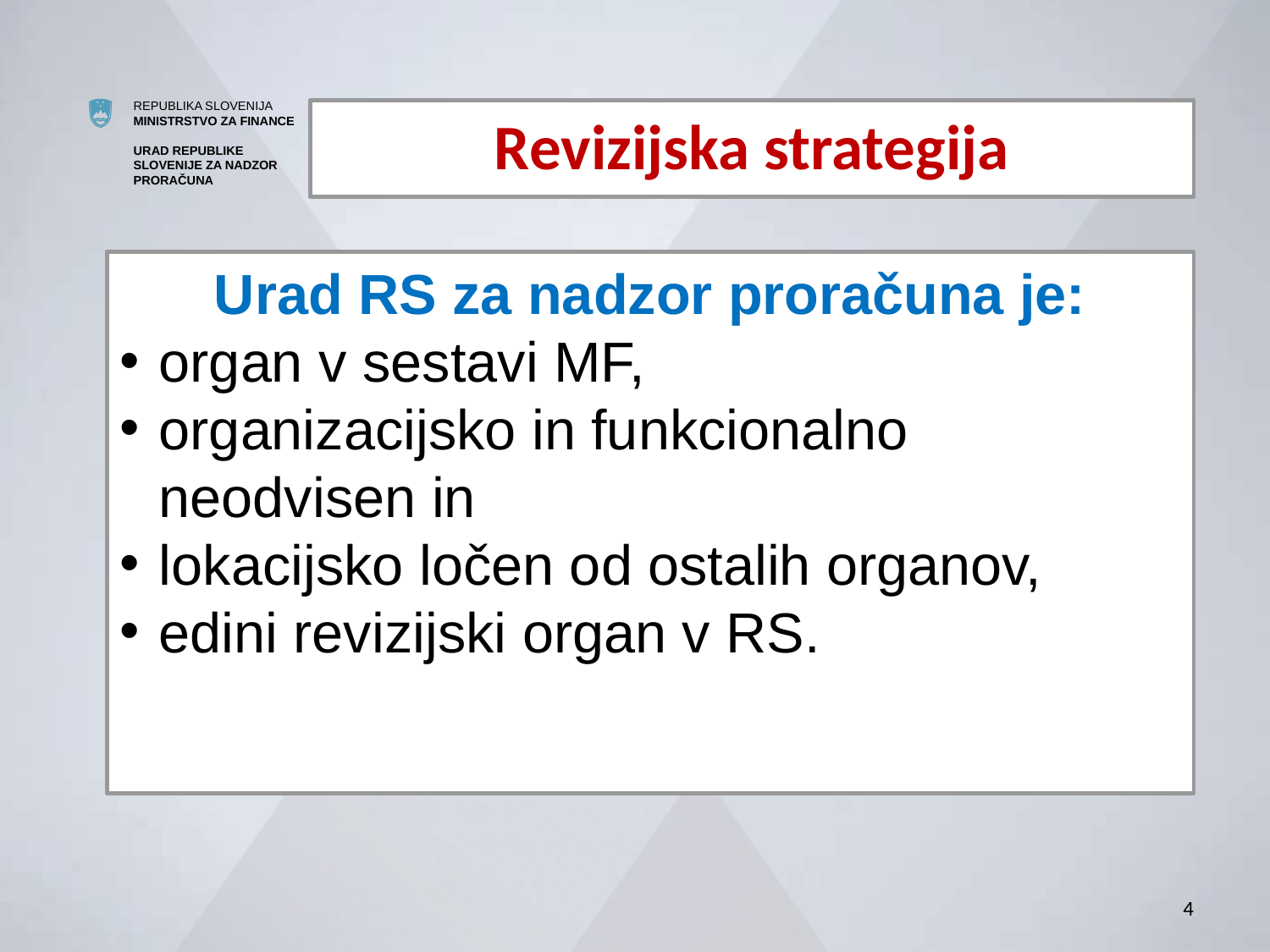

# Revizijska strategija
Urad RS za nadzor proračuna je:
organ v sestavi MF,
organizacijsko in funkcionalno neodvisen in
lokacijsko ločen od ostalih organov,
edini revizijski organ v RS.
4